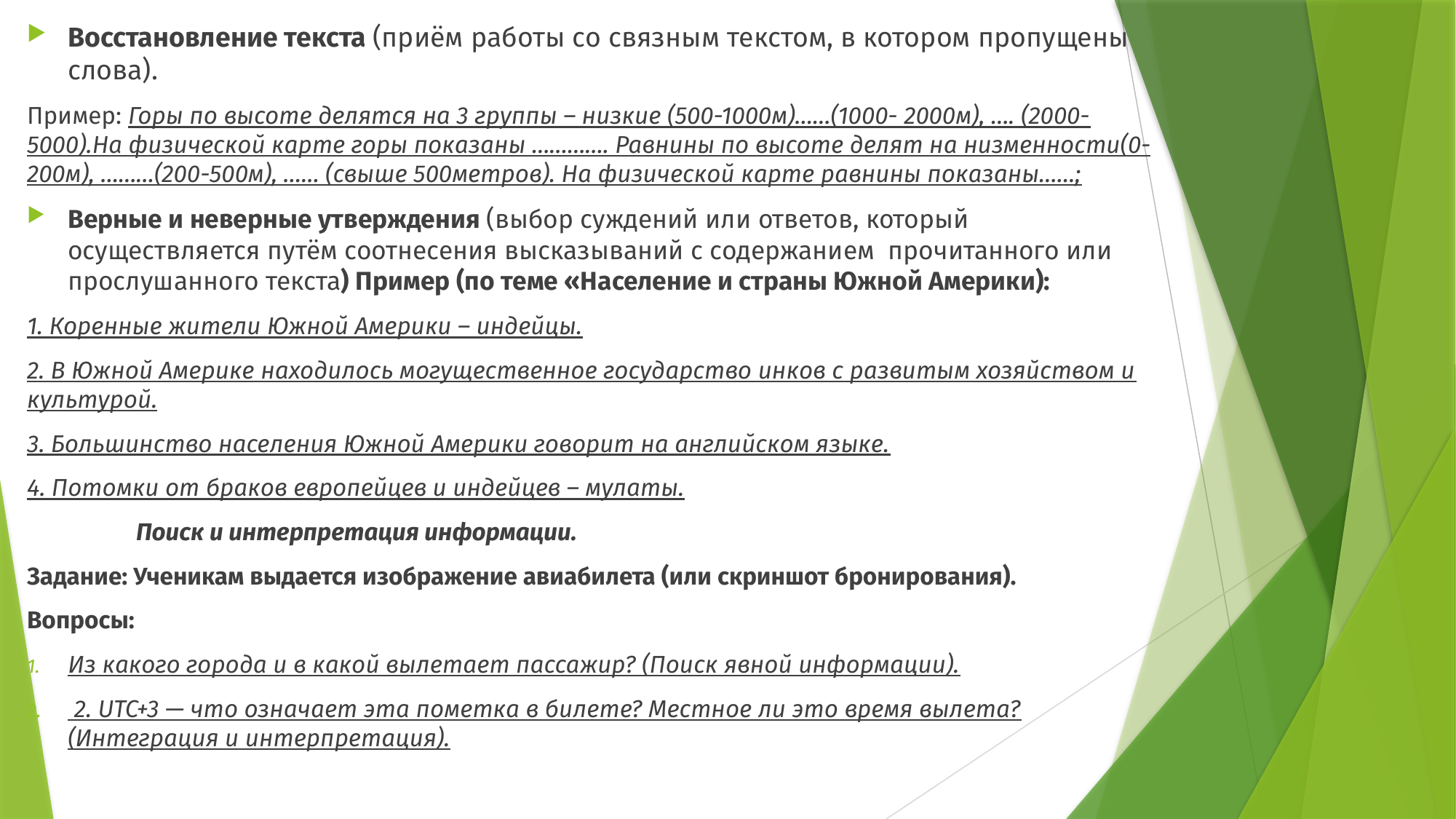

Восстановление текста (приём работы со связным текстом, в котором пропущены слова).
Пример: Горы по высоте делятся на 3 группы – низкие (500-1000м)……(1000- 2000м), …. (2000-5000).На физической карте горы показаны …………. Равнины по высоте делят на низменности(0-200м), ………(200-500м), …… (свыше 500метров). На физической карте равнины показаны……;
Верные и неверные утверждения (выбор суждений или ответов, который  осуществляется путём соотнесения высказываний с содержанием  прочитанного или прослушанного текста) Пример (по теме «Население и страны Южной Америки):
1. Коренные жители Южной Америки – индейцы.
2. В Южной Америке находилось могущественное государство инков с развитым хозяйством и культурой.
3. Большинство населения Южной Америки говорит на английском языке.
4. Потомки от браков европейцев и индейцев – мулаты.
	Поиск и интерпретация информации.
Задание: Ученикам выдается изображение авиабилета (или скриншот бронирования).
Вопросы:
Из какого города и в какой вылетает пассажир? (Поиск явной информации).
 2. UTC+3 — что означает эта пометка в билете? Местное ли это время вылета? (Интеграция и интерпретация).